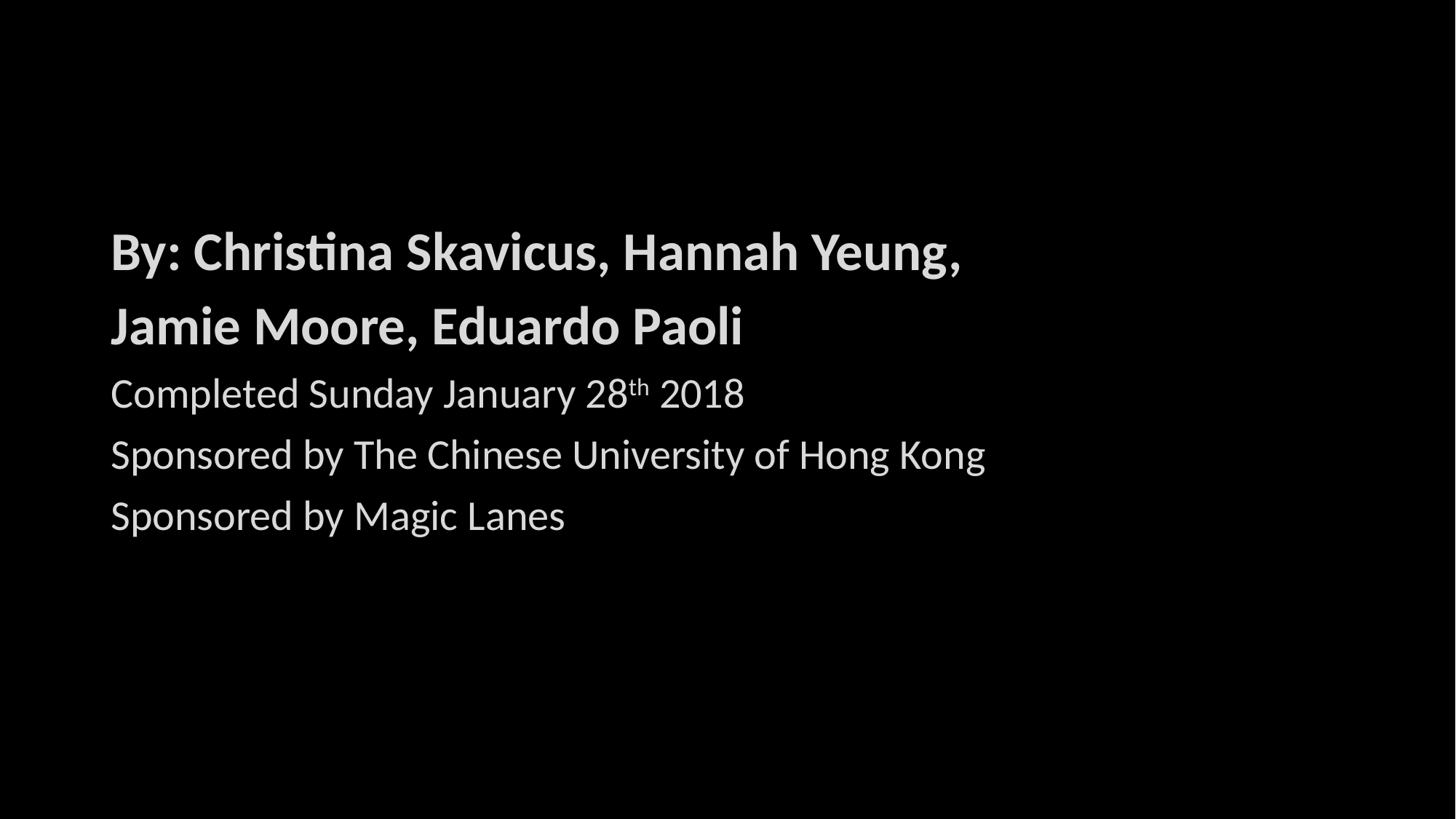

#
By: Christina Skavicus, Hannah Yeung,
Jamie Moore, Eduardo Paoli
Completed Sunday January 28th 2018
Sponsored by The Chinese University of Hong Kong
Sponsored by Magic Lanes